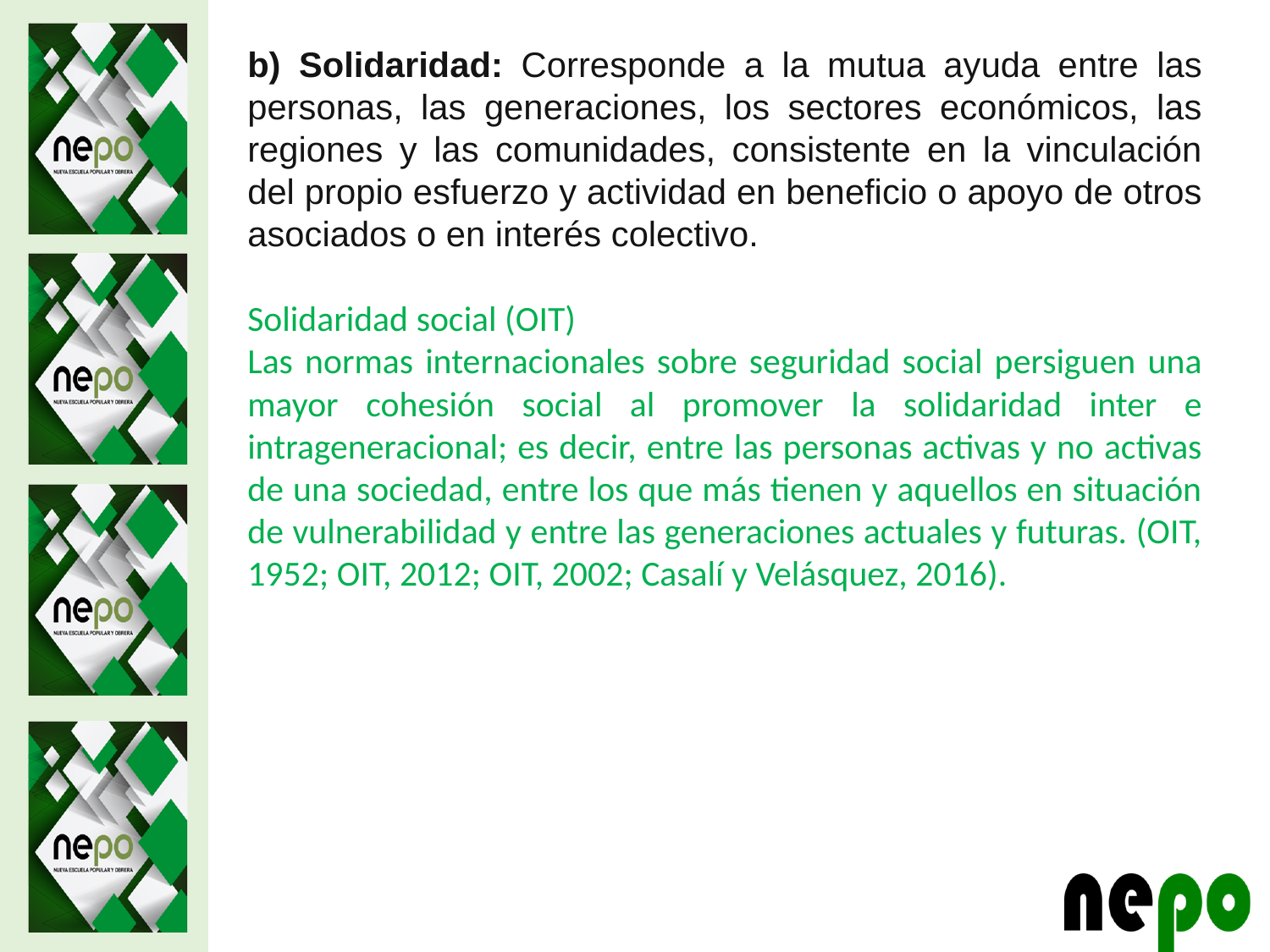

b) Solidaridad: Corresponde a la mutua ayuda entre las personas, las generaciones, los sectores económicos, las regiones y las comunidades, consistente en la vinculación del propio esfuerzo y actividad en beneficio o apoyo de otros asociados o en interés colectivo.

Solidaridad social (OIT)
Las normas internacionales sobre seguridad social persiguen una mayor cohesión social al promover la solidaridad inter e intrageneracional; es decir, entre las personas activas y no activas de una sociedad, entre los que más tienen y aquellos en situación de vulnerabilidad y entre las generaciones actuales y futuras. (OIT, 1952; OIT, 2012; OIT, 2002; Casalí y Velásquez, 2016).